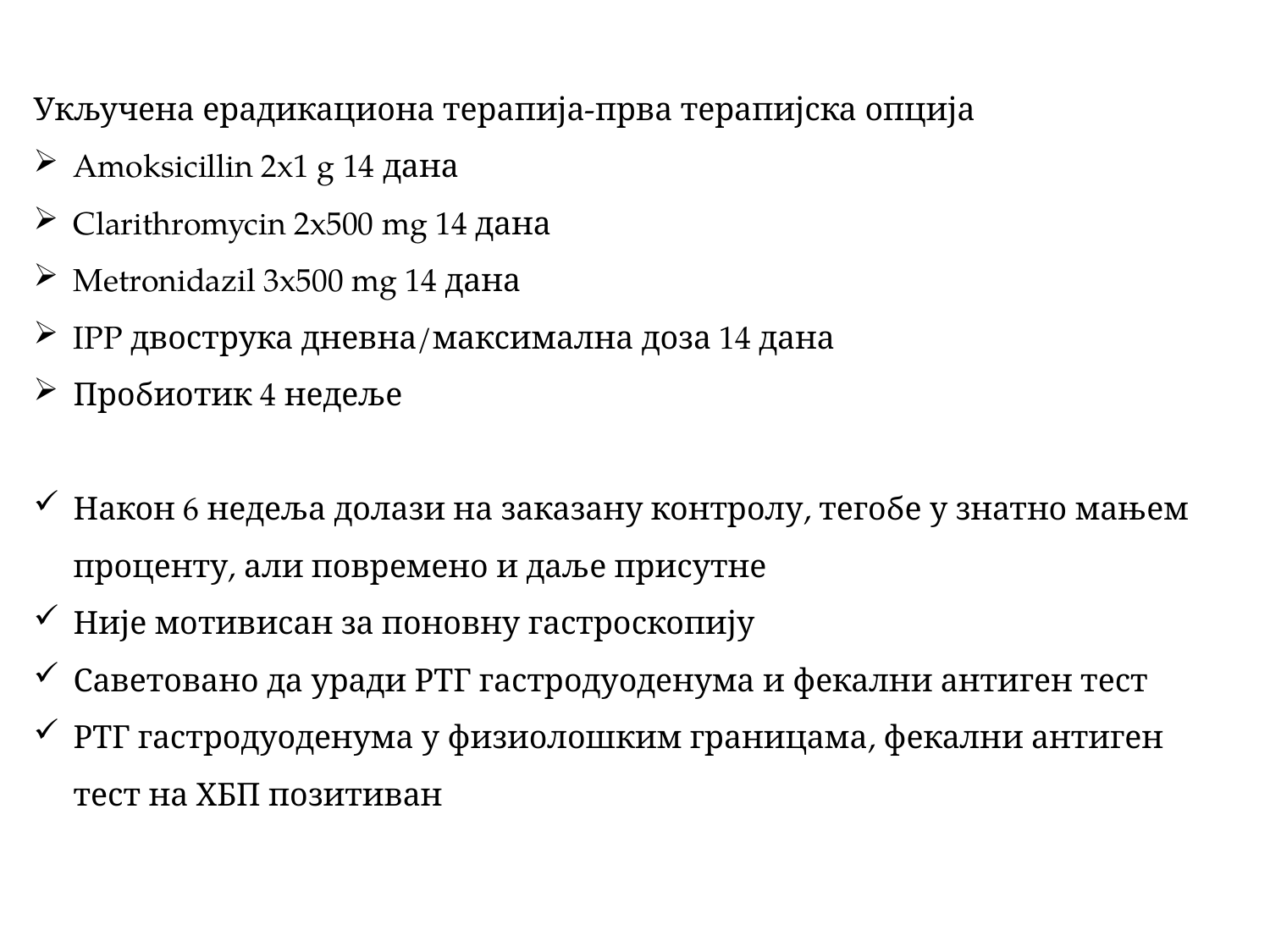

Укључена ерадикациона терапија-прва терапијска опција
Amoksicillin 2x1 g 14 дана
Clarithromycin 2x500 mg 14 дана
Metronidazil 3x500 mg 14 дана
IPP двострука дневна/максимална доза 14 дана
Пробиотик 4 недеље

Након 6 недеља долази на заказану контролу, тегобе у знатно мањем проценту, али повремено и даље присутне
Није мотивисан за поновну гастроскопију
Саветовано да уради РТГ гастродуоденума и фекални антиген тест
РТГ гастродуоденума у физиолошким границама, фекални антиген тест на ХБП позитиван